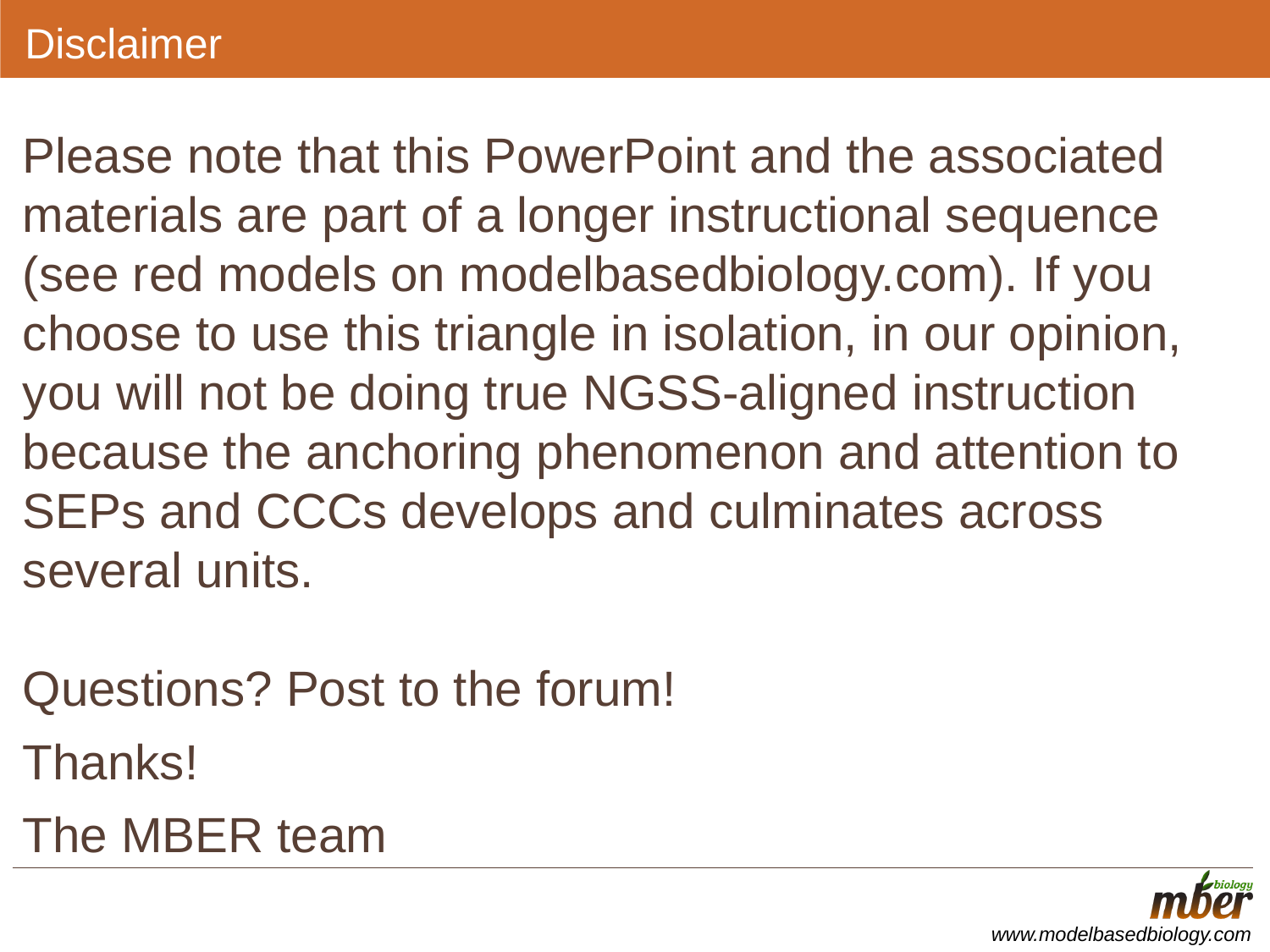

# Disclaimer
Please note that this PowerPoint and the associated materials are part of a longer instructional sequence (see red models on modelbasedbiology.com). If you choose to use this triangle in isolation, in our opinion, you will not be doing true NGSS-aligned instruction because the anchoring phenomenon and attention to SEPs and CCCs develops and culminates across several units.

Questions? Post to the forum!
Thanks!
The MBER team